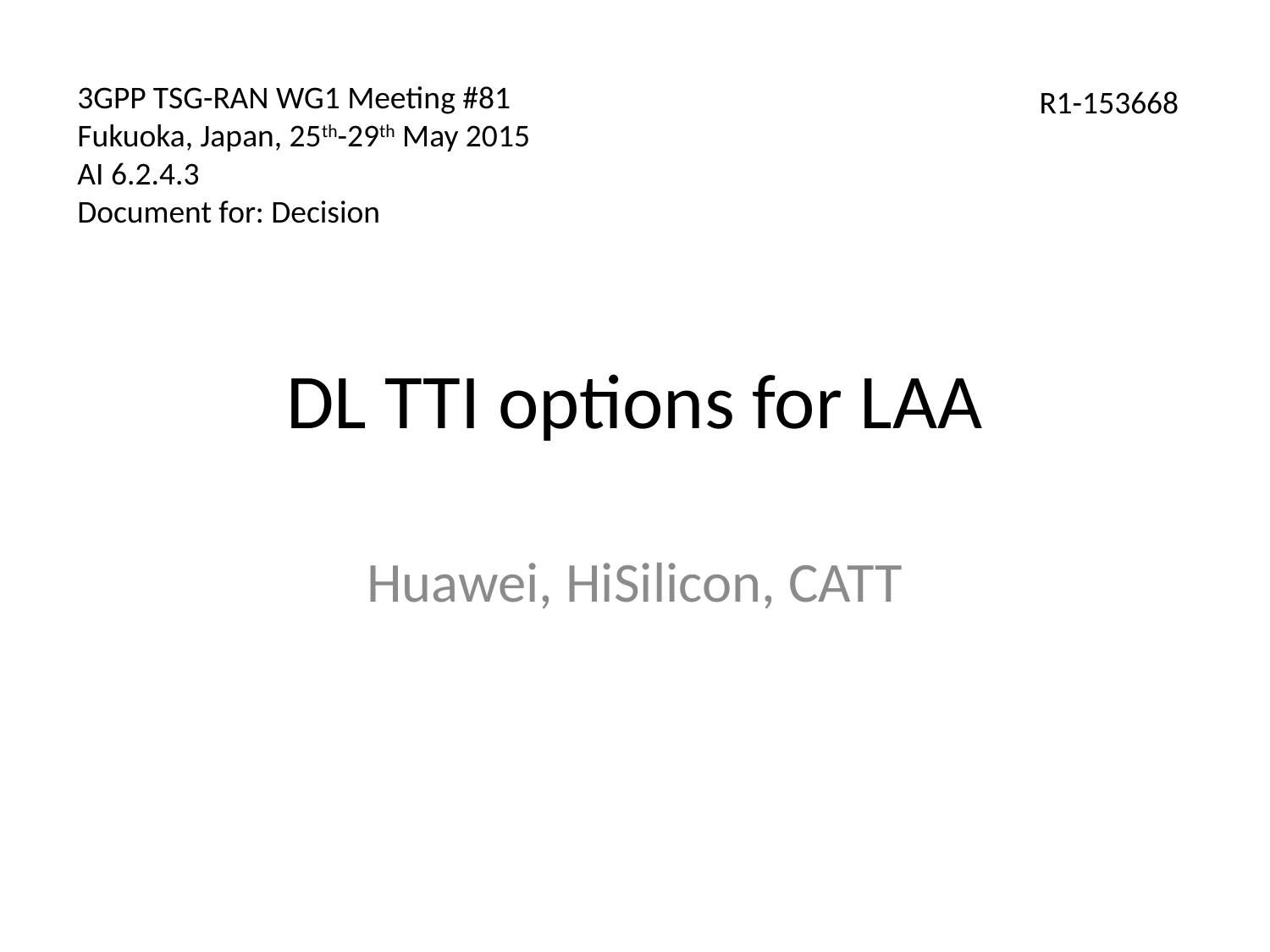

3GPP TSG-RAN WG1 Meeting #81
Fukuoka, Japan, 25th-29th May 2015
AI 6.2.4.3
Document for: Decision
R1-153668
# DL TTI options for LAA
Huawei, HiSilicon, CATT